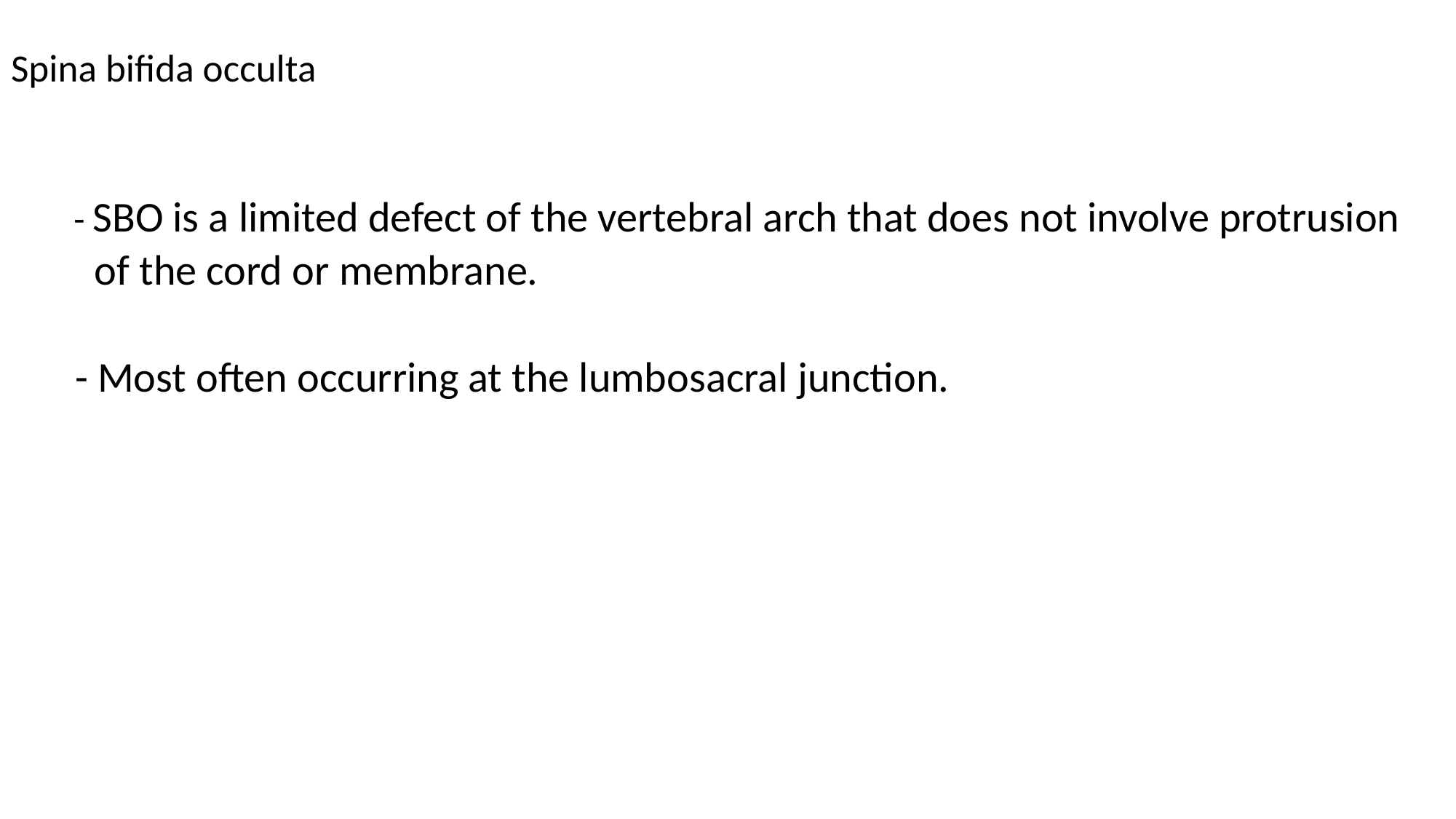

# Spina bifida occulta

 - SBO is a limited defect of the vertebral arch that does not involve protrusion
   of the cord or membrane.

 - Most often occurring at the lumbosacral junction.